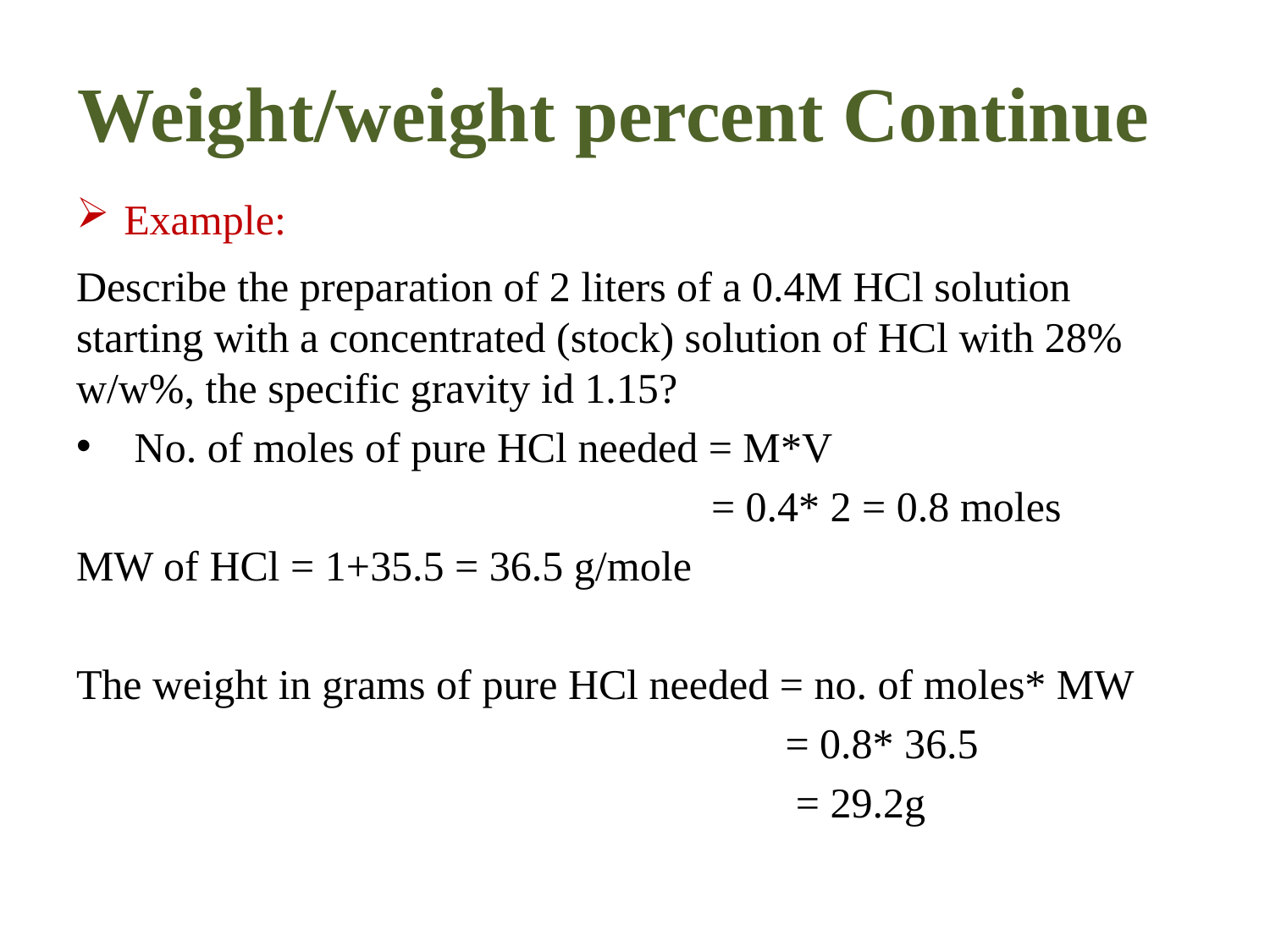

# Weight/weight percent Continue
Example:

Describe the preparation of 2 liters of a 0.4M HCl solution starting with a concentrated (stock) solution of HCl with 28% w/w%, the specific gravity id 1.15?
 No. of moles of pure HCl needed = M*V
                                                            = 0.4* 2 = 0.8 moles
MW of HCl = 1+35.5 = 36.5 g/mole

The weight in grams of pure HCl needed = no. of moles* MW
                                                                   = 0.8* 36.5
                                                                    = 29.2g